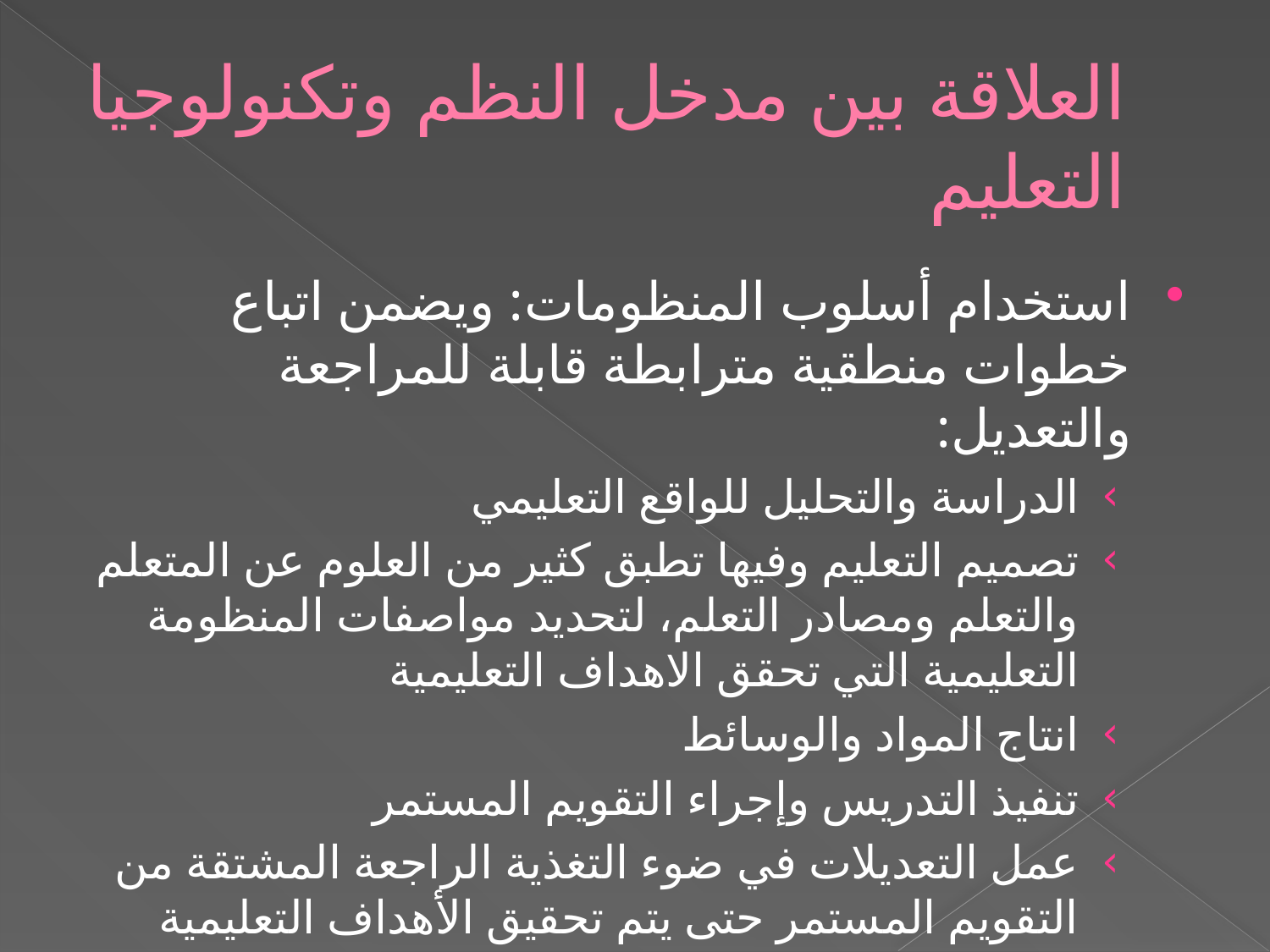

# العلاقة بين مدخل النظم وتكنولوجيا التعليم
استخدام أسلوب المنظومات: ويضمن اتباع خطوات منطقية مترابطة قابلة للمراجعة والتعديل:
الدراسة والتحليل للواقع التعليمي
تصميم التعليم وفيها تطبق كثير من العلوم عن المتعلم والتعلم ومصادر التعلم، لتحديد مواصفات المنظومة التعليمية التي تحقق الاهداف التعليمية
انتاج المواد والوسائط
تنفيذ التدريس وإجراء التقويم المستمر
عمل التعديلات في ضوء التغذية الراجعة المشتقة من التقويم المستمر حتى يتم تحقيق الأهداف التعليمية